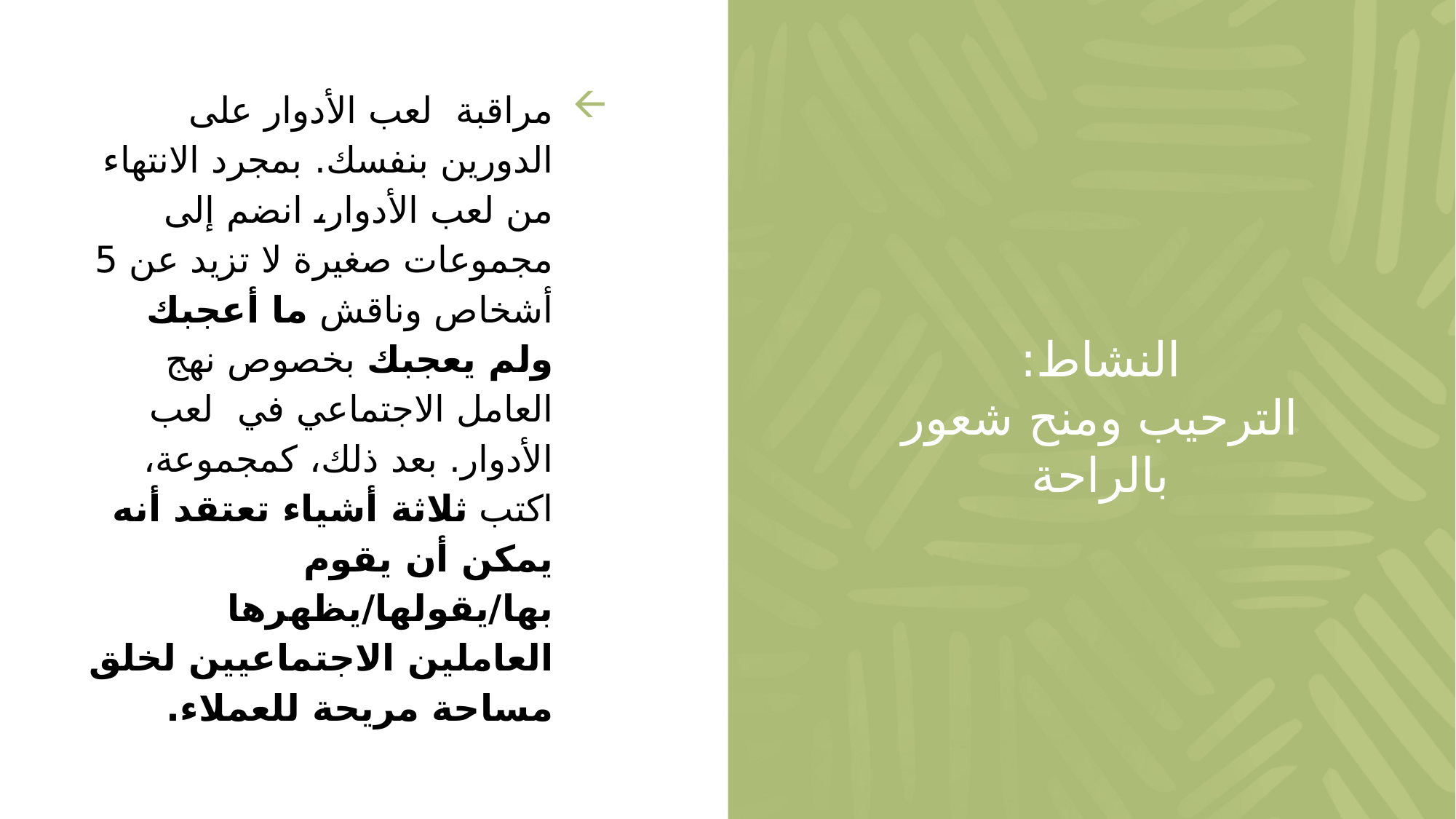

مراقبة  لعب الأدوار على الدورين بنفسك. بمجرد الانتهاء من لعب الأدوار، انضم إلى مجموعات صغيرة لا تزيد عن 5 أشخاص وناقش ما أعجبك ولم يعجبك بخصوص نهج العامل الاجتماعي في  لعب الأدوار. بعد ذلك، كمجموعة، اكتب ثلاثة أشياء تعتقد أنه يمكن أن يقوم بها/يقولها/يظهرها العاملين الاجتماعيين لخلق مساحة مريحة للعملاء.
# النشاط: الترحيب ومنح شعور بالراحة